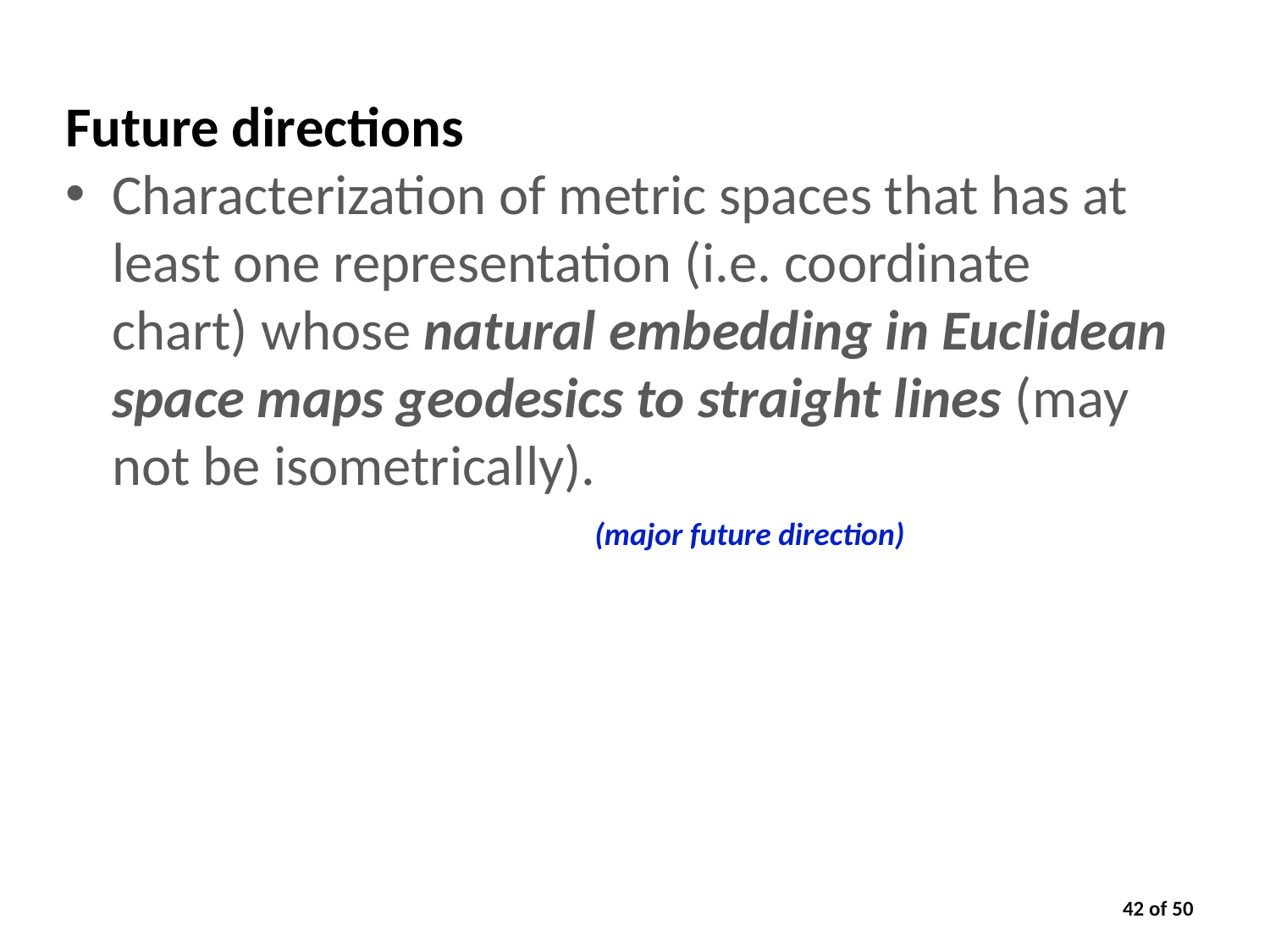

Future directions
Characterization of metric spaces that has at least one representation (i.e. coordinate chart) whose natural embedding in Euclidean space maps geodesics to straight lines (may not be isometrically).
(major future direction)
42 of 50